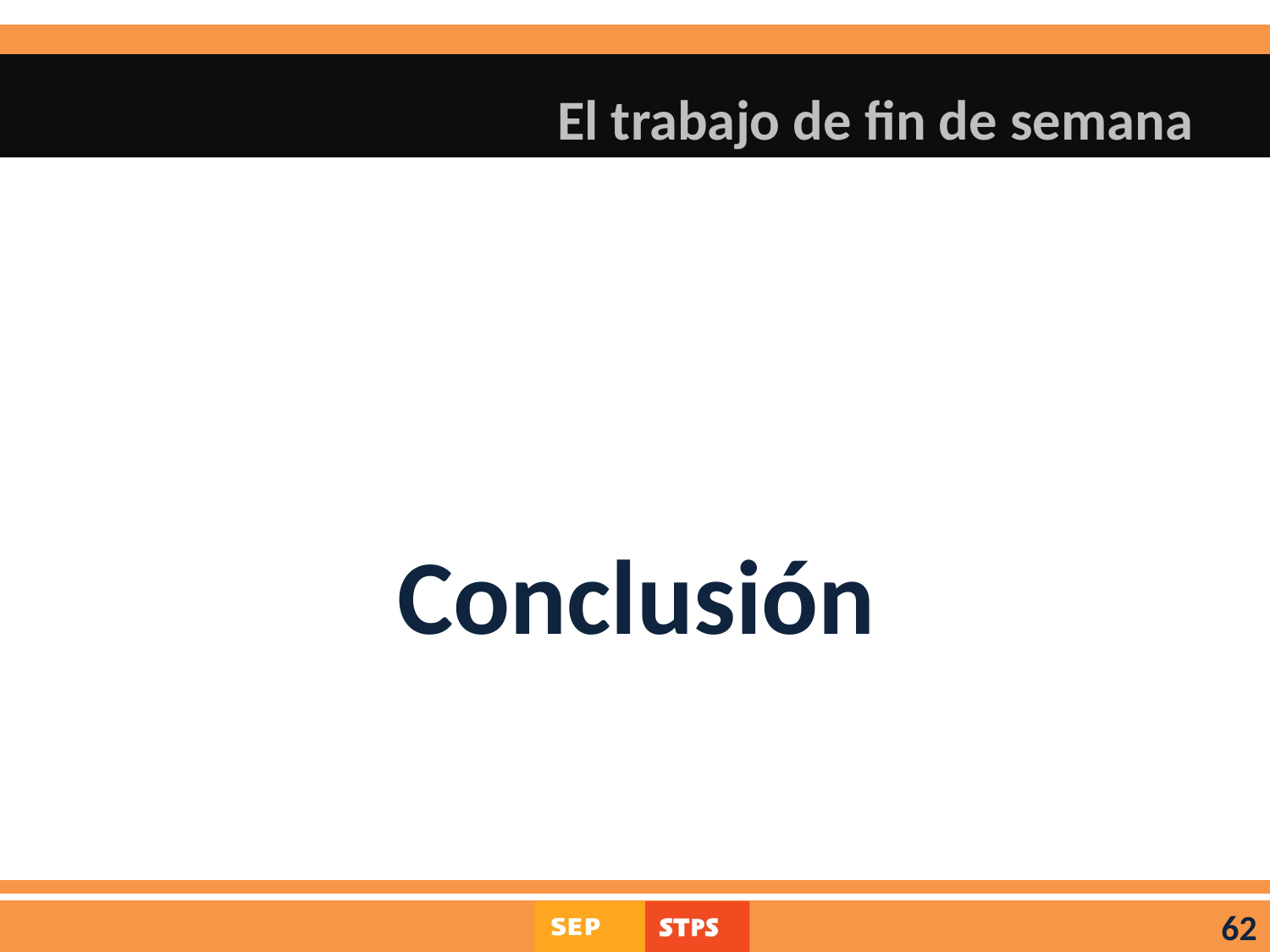

# El trabajo de fin de semana
Conclusión
62